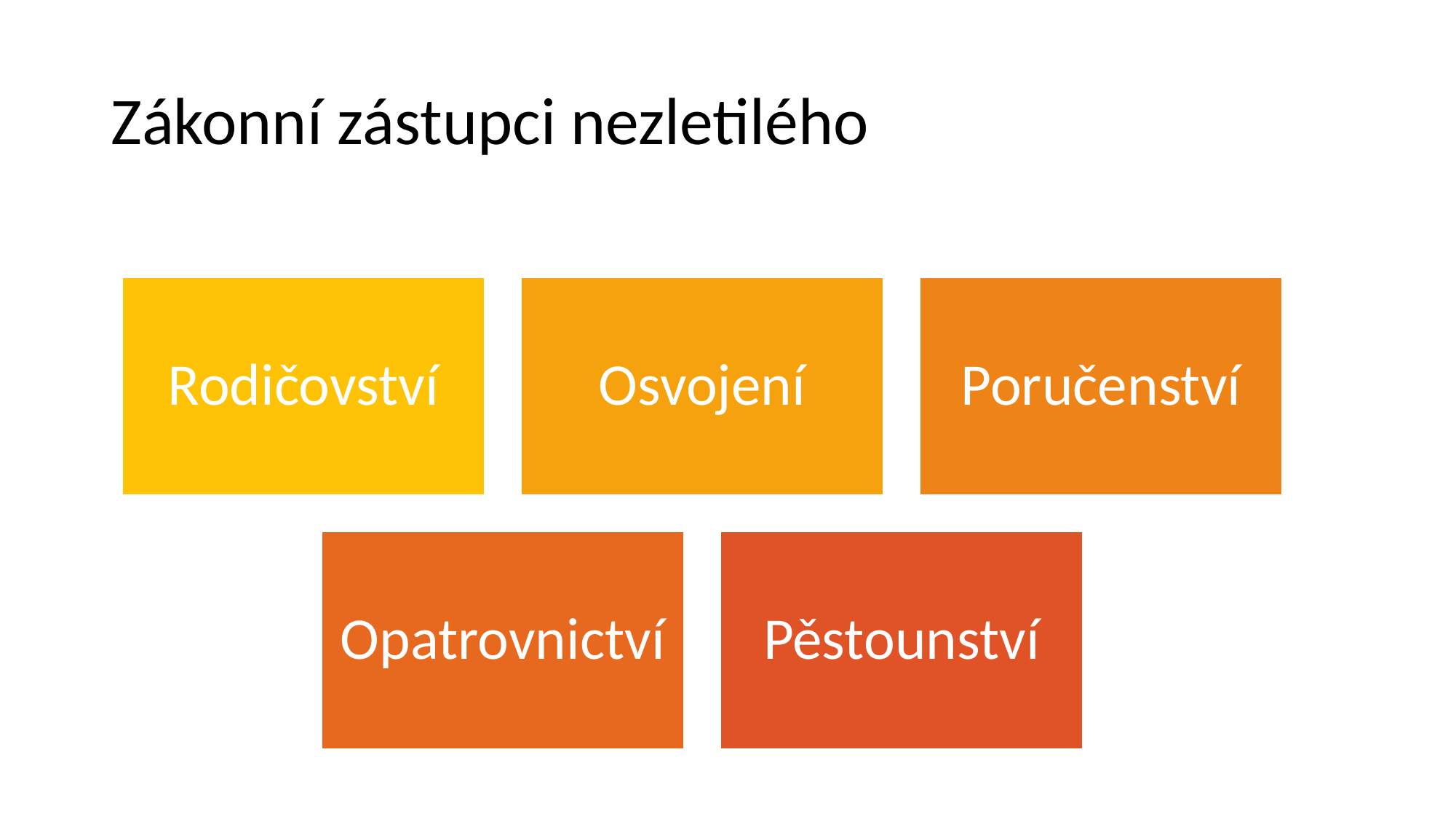

# Zákonní zástupci nezletilého
Rodičovství
Osvojení
Poručenství
Opatrovnictví
Pěstounství